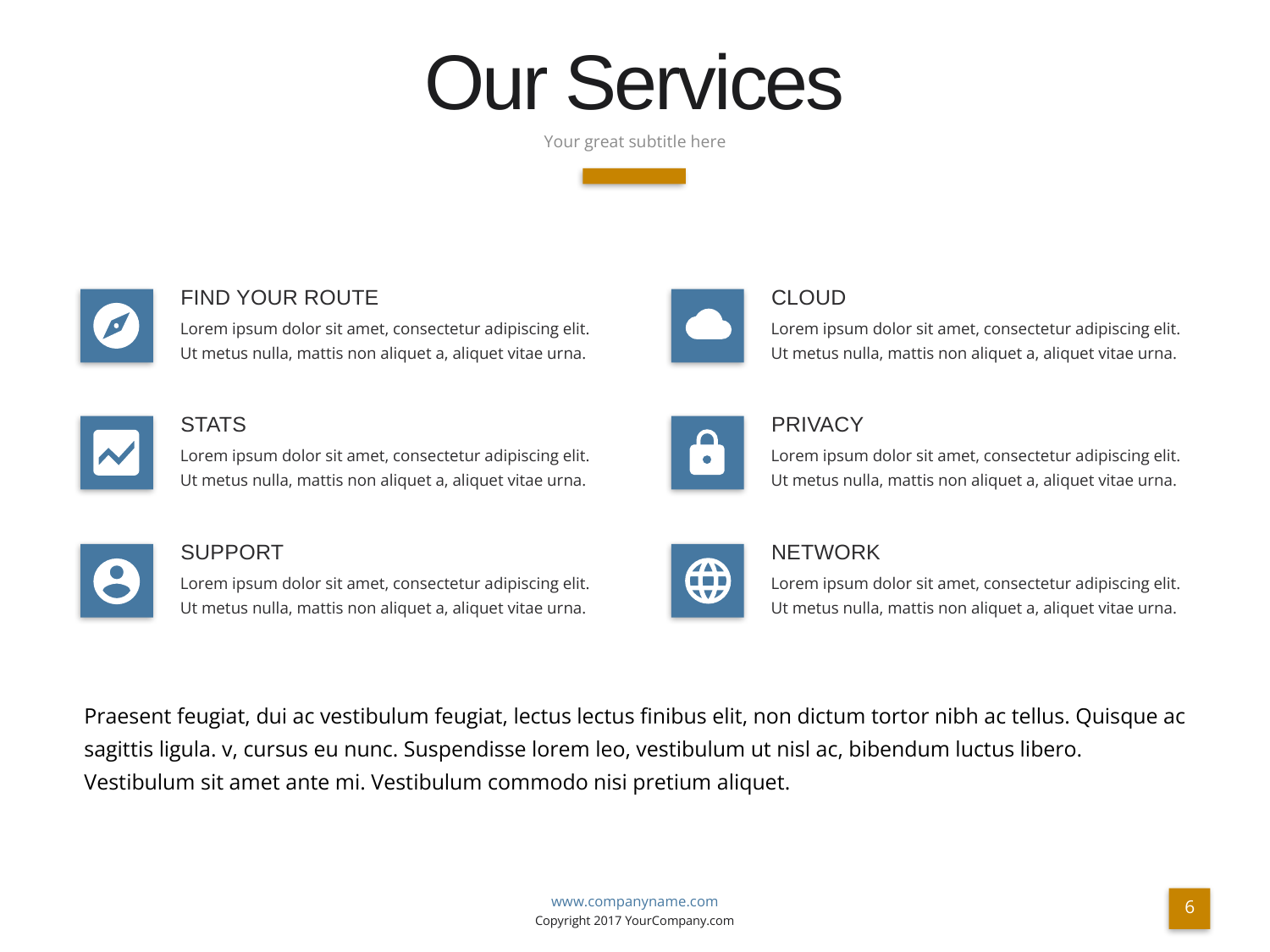

# Our Services
Your great subtitle here

FIND YOUR ROUTE
CLOUD

Lorem ipsum dolor sit amet, consectetur adipiscing elit.
Ut metus nulla, mattis non aliquet a, aliquet vitae urna.
Lorem ipsum dolor sit amet, consectetur adipiscing elit.
Ut metus nulla, mattis non aliquet a, aliquet vitae urna.

STATS
PRIVACY

Lorem ipsum dolor sit amet, consectetur adipiscing elit.
Ut metus nulla, mattis non aliquet a, aliquet vitae urna.
Lorem ipsum dolor sit amet, consectetur adipiscing elit.
Ut metus nulla, mattis non aliquet a, aliquet vitae urna.
SUPPORT
NETWORK

Lorem ipsum dolor sit amet, consectetur adipiscing elit.
Ut metus nulla, mattis non aliquet a, aliquet vitae urna.
Lorem ipsum dolor sit amet, consectetur adipiscing elit.
Ut metus nulla, mattis non aliquet a, aliquet vitae urna.
Praesent feugiat, dui ac vestibulum feugiat, lectus lectus finibus elit, non dictum tortor nibh ac tellus. Quisque ac sagittis ligula. v, cursus eu nunc. Suspendisse lorem leo, vestibulum ut nisl ac, bibendum luctus libero. Vestibulum sit amet ante mi. Vestibulum commodo nisi pretium aliquet.
www.companyname.com
Copyright 2017 YourCompany.com
6